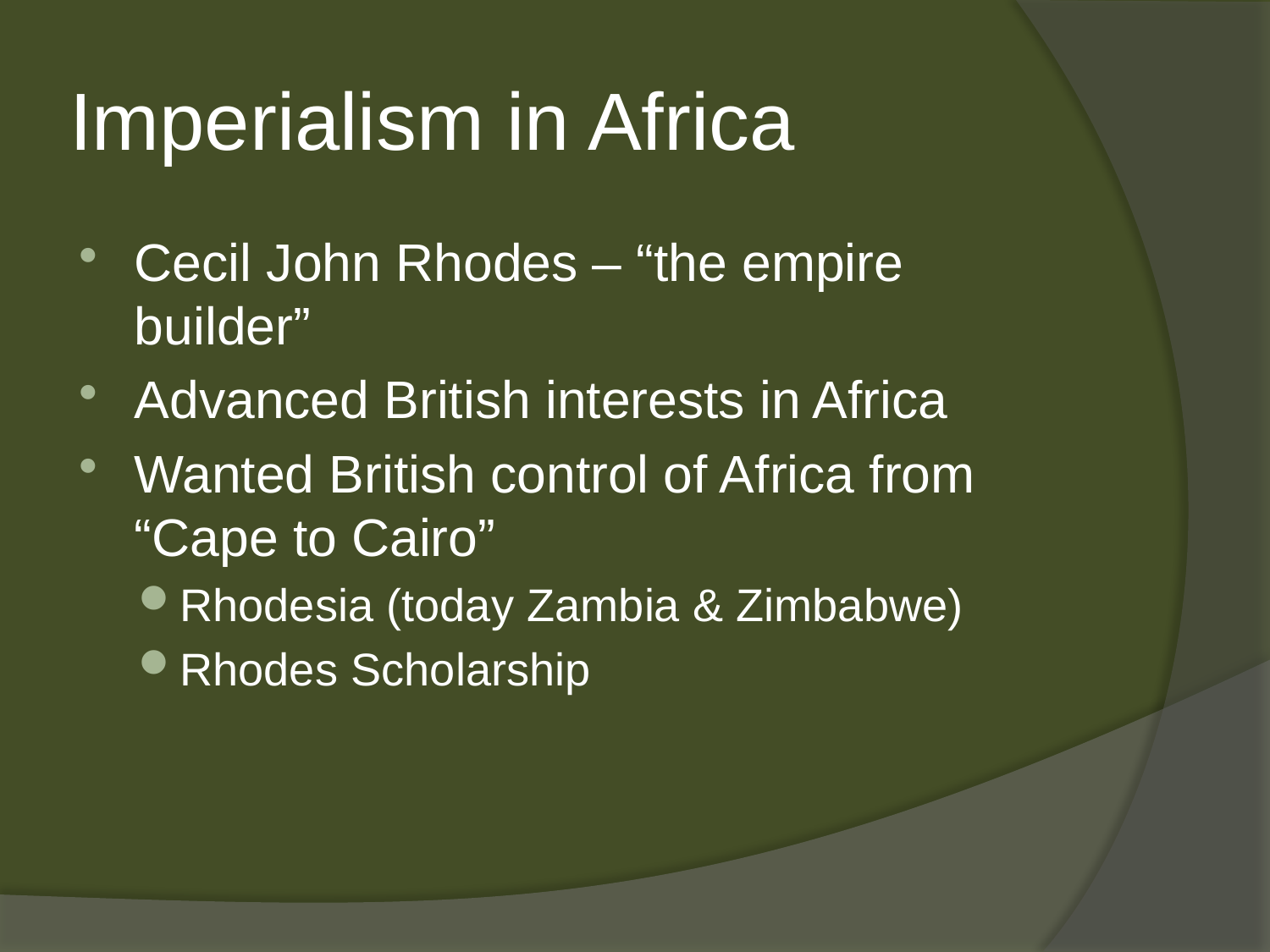

# Imperialism in Africa
Cecil John Rhodes – “the empire builder”
Advanced British interests in Africa
Wanted British control of Africa from “Cape to Cairo”
Rhodesia (today Zambia & Zimbabwe)
Rhodes Scholarship